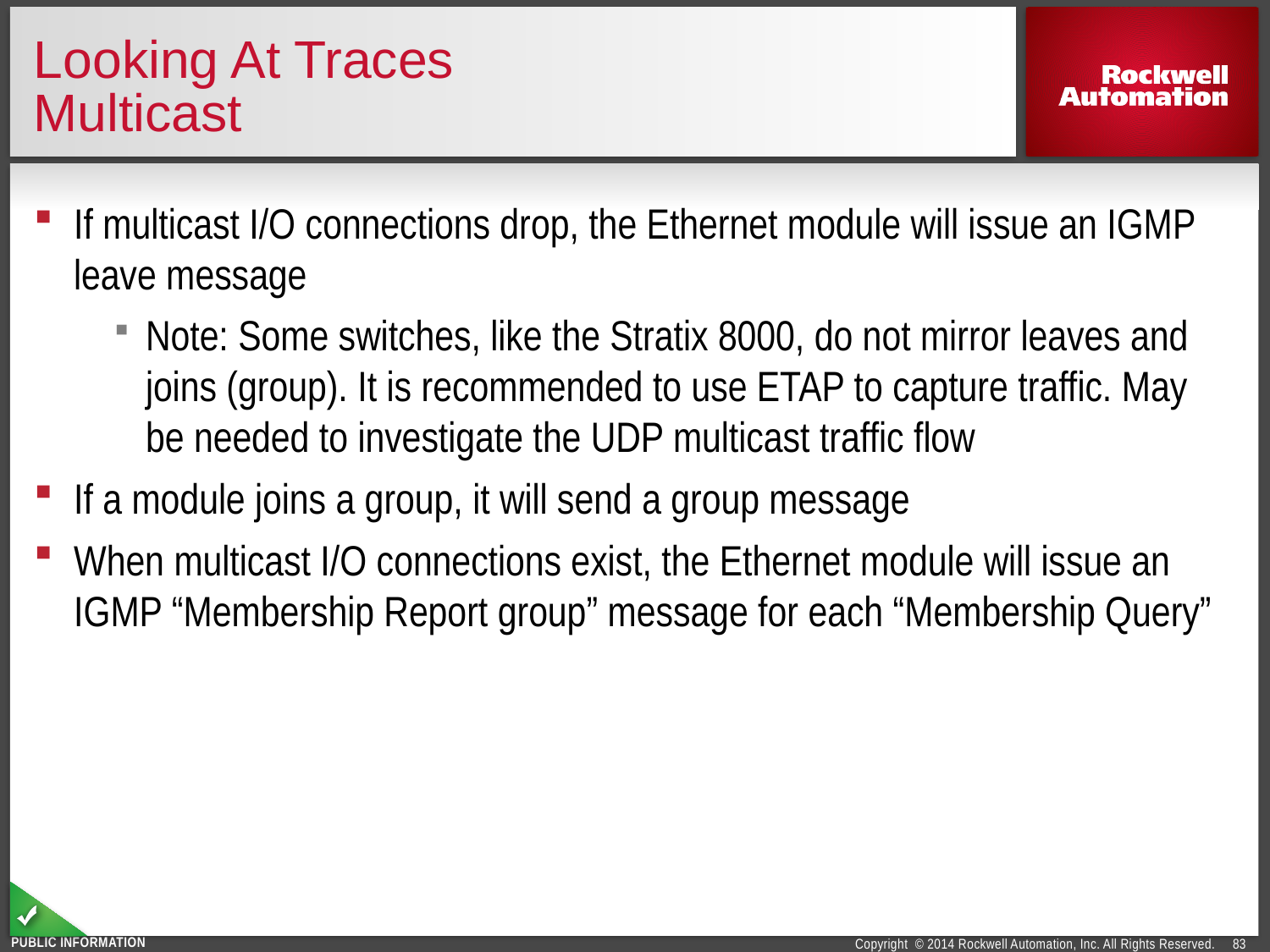

# Looking At Traces Multicast
If multicast I/O connections drop, the Ethernet module will issue an IGMP leave message
Note: Some switches, like the Stratix 8000, do not mirror leaves and joins (group). It is recommended to use ETAP to capture traffic. May be needed to investigate the UDP multicast traffic flow
If a module joins a group, it will send a group message
When multicast I/O connections exist, the Ethernet module will issue an IGMP “Membership Report group” message for each “Membership Query”

83